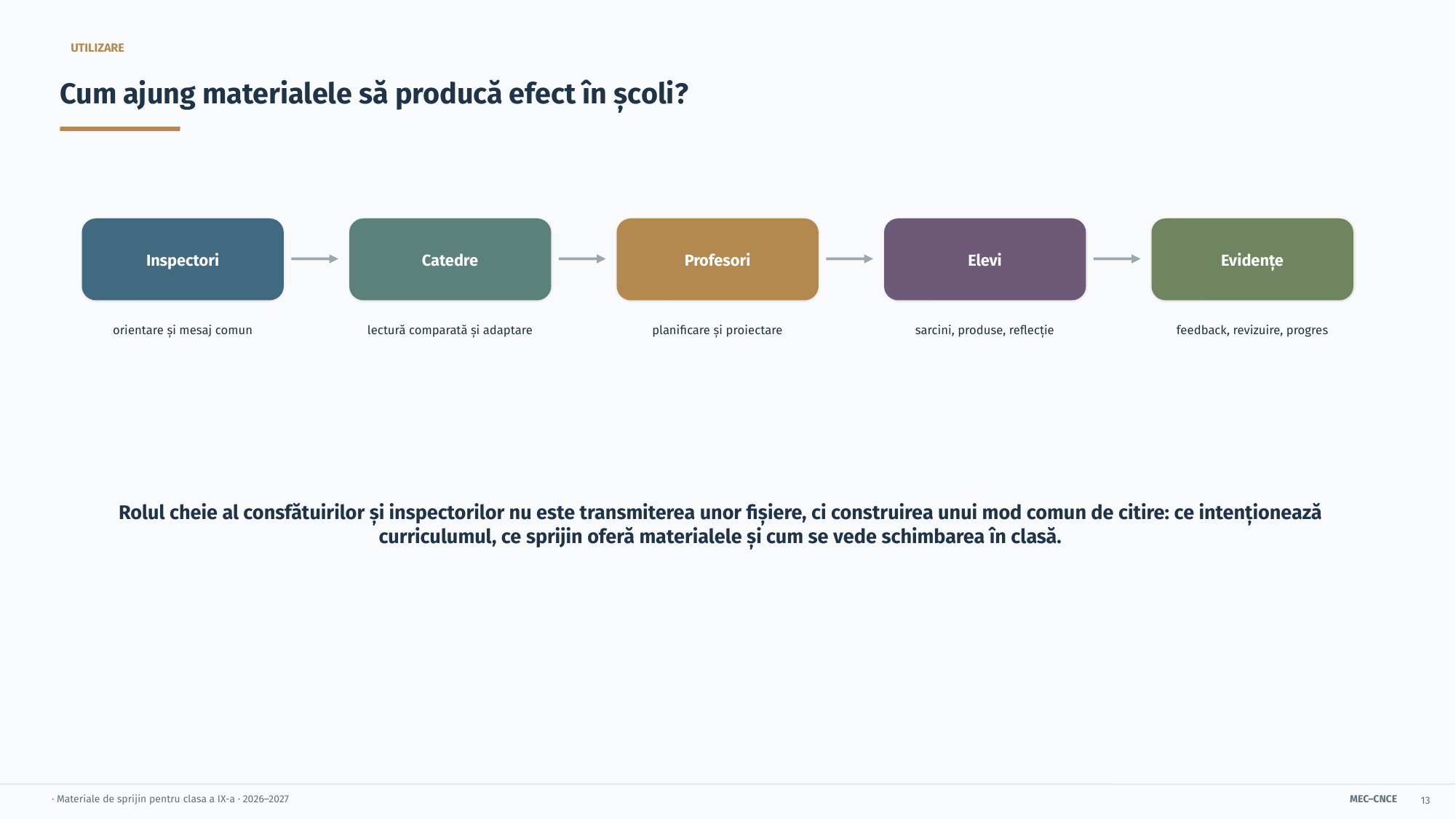

UTILIZARE
Cum ajung materialele să producă efect în școli?

Inspectori
Catedre
Profesori
Elevi
Evidențe

orientare și mesaj comun
lectură comparată și adaptare
planificare și proiectare
sarcini, produse, reflecție
feedback, revizuire, progres
Rolul cheie al consfătuirilor și inspectorilor nu este transmiterea unor fișiere, ci construirea unui mod comun de citire: ce intenționează curriculumul, ce sprijin oferă materialele și cum se vede schimbarea în clasă.
13